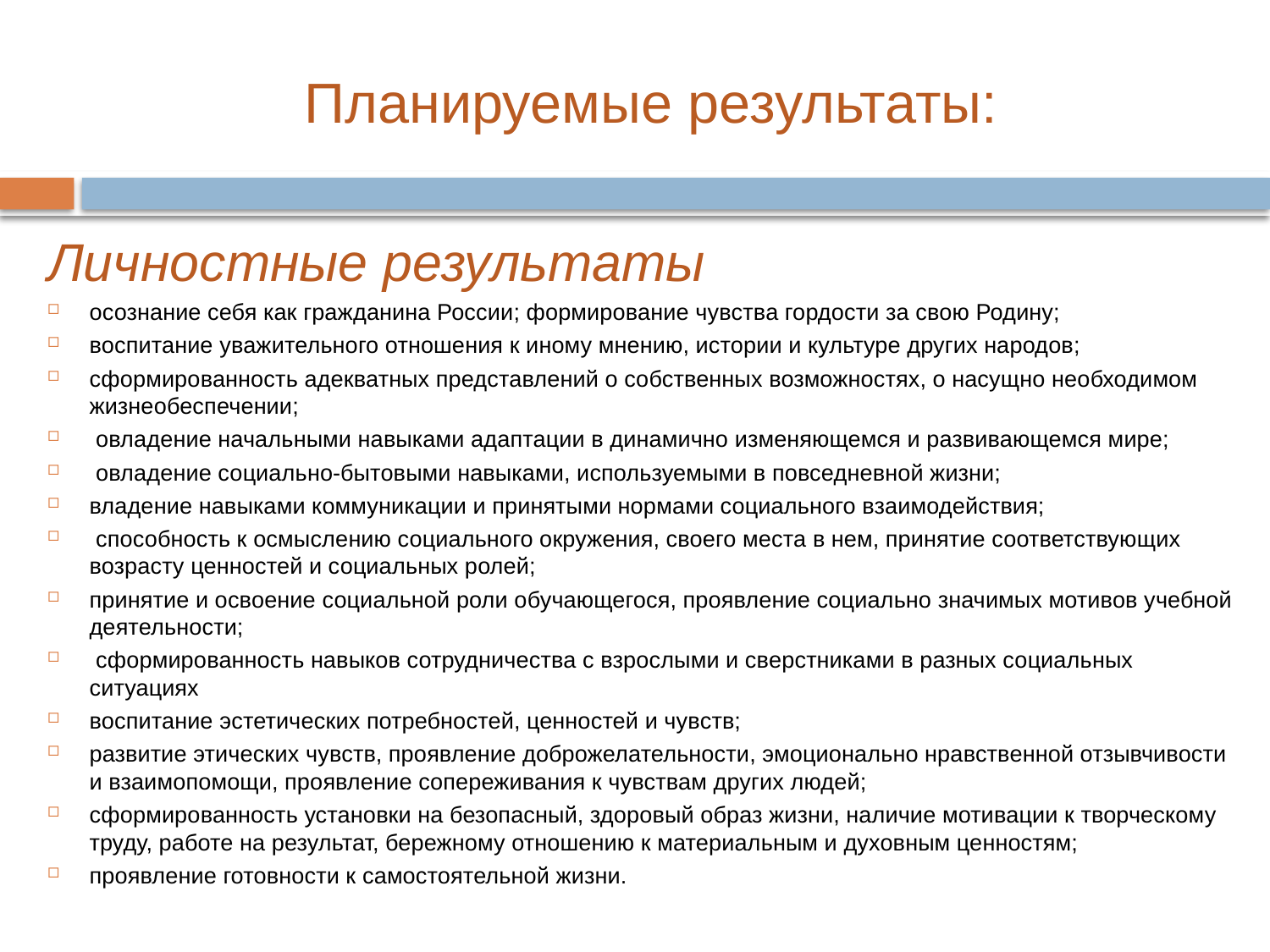

# Планируемые результаты:
Личностные результаты
осознание себя как гражданина России; формирование чувства гордости за свою Родину;
воспитание уважительного отношения к иному мнению, истории и культуре других народов;
сформированность адекватных представлений о собственных возможностях, о насущно необходимом жизнеобеспечении;
 овладение начальными навыками адаптации в динамично изменяющемся и развивающемся мире;
 овладение социально-бытовыми навыками, используемыми в повседневной жизни;
владение навыками коммуникации и принятыми нормами социального взаимодействия;
 способность к осмыслению социального окружения, своего места в нем, принятие соответствующих возрасту ценностей и социальных ролей;
принятие и освоение социальной роли обучающегося, проявление социально значимых мотивов учебной деятельности;
 сформированность навыков сотрудничества с взрослыми и сверстниками в разных социальных ситуациях
воспитание эстетических потребностей, ценностей и чувств;
развитие этических чувств, проявление доброжелательности, эмоционально нравственной отзывчивости и взаимопомощи, проявление сопереживания к чувствам других людей;
сформированность установки на безопасный, здоровый образ жизни, наличие мотивации к творческому труду, работе на результат, бережному отношению к материальным и духовным ценностям;
проявление готовности к самостоятельной жизни.